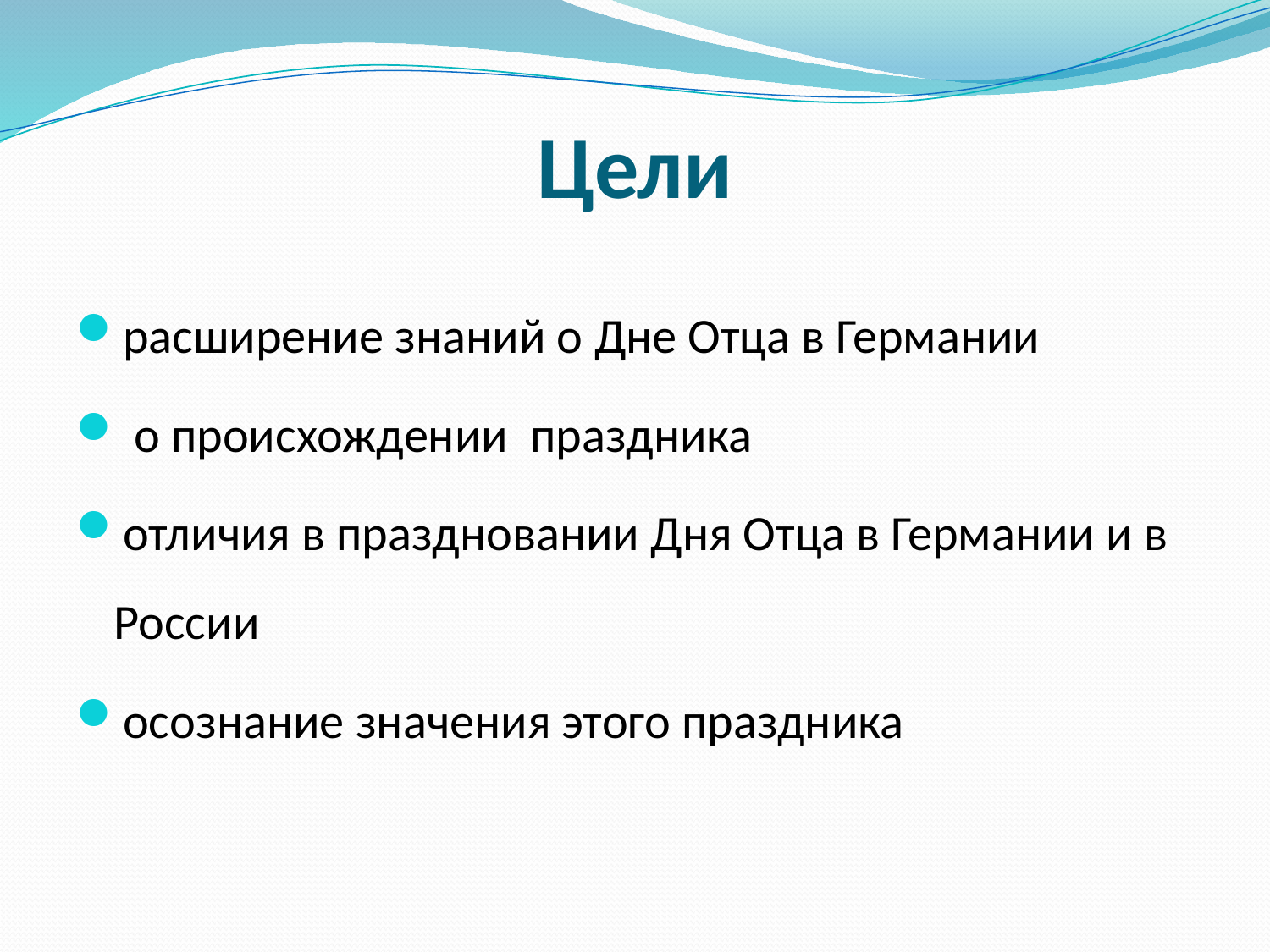

# Цели
расширение знаний о Дне Отца в Германии
 о происхождении  праздника
отличия в праздновании Дня Отца в Германии и в России
осознание значения этого праздника